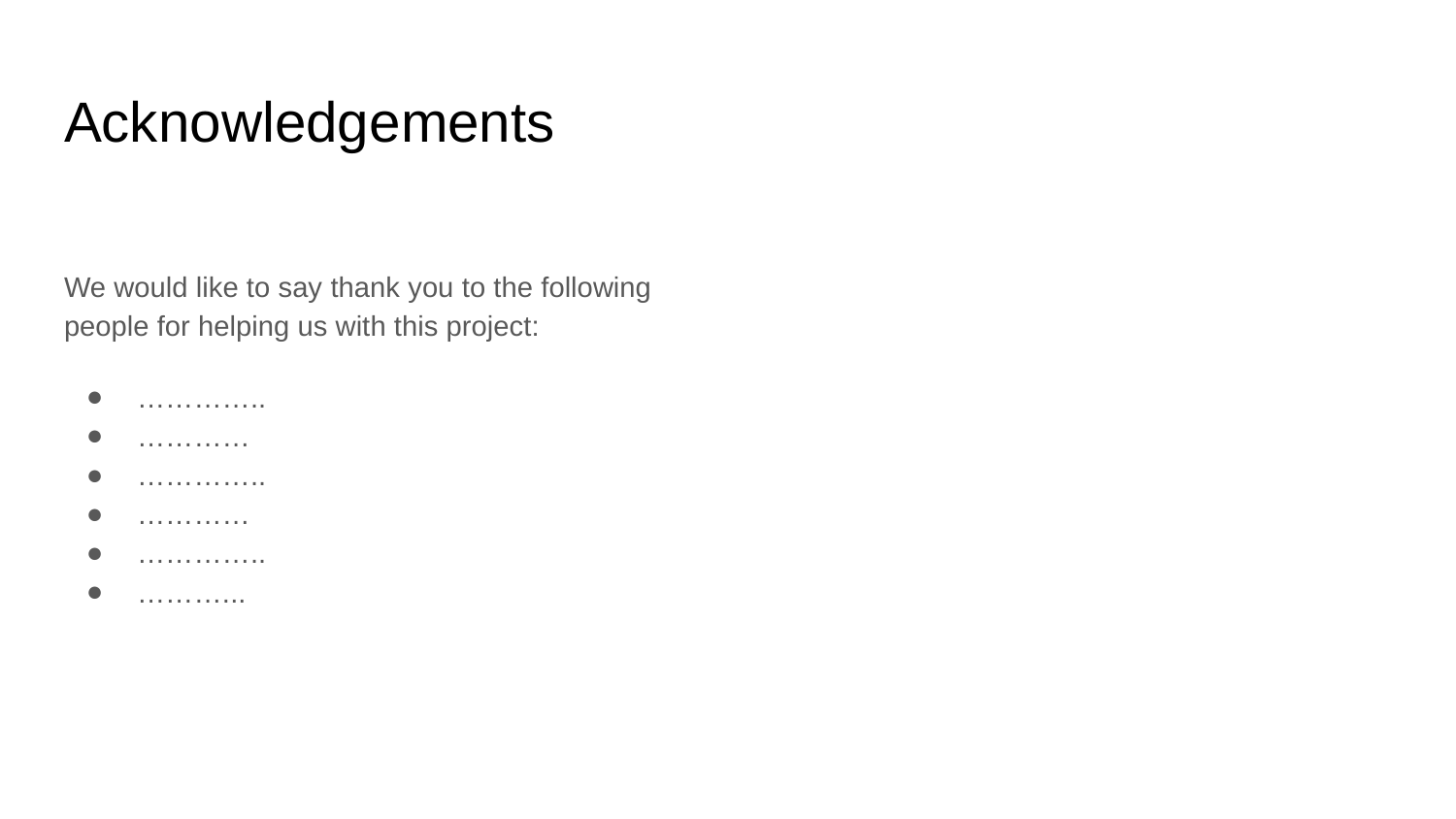

# Acknowledgements

We would like to say thank you to the following people for helping us with this project:
…………..
…………
…………..
…………
…………..
………...